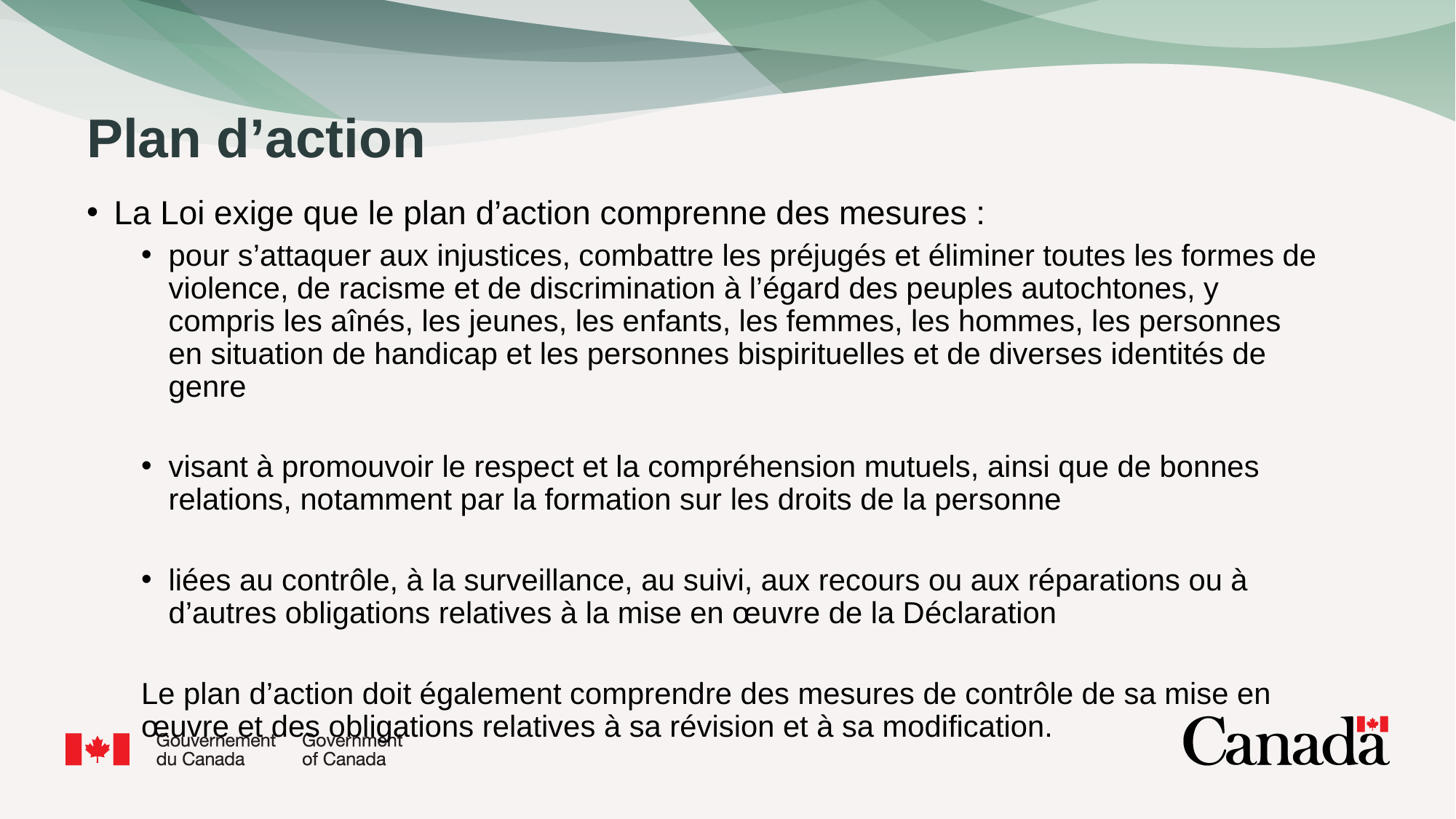

# Plan d’action
La Loi exige que le plan d’action comprenne des mesures :
pour s’attaquer aux injustices, combattre les préjugés et éliminer toutes les formes de violence, de racisme et de discrimination à l’égard des peuples autochtones, y compris les aînés, les jeunes, les enfants, les femmes, les hommes, les personnes en situation de handicap et les personnes bispirituelles et de diverses identités de genre

visant à promouvoir le respect et la compréhension mutuels, ainsi que de bonnes relations, notamment par la formation sur les droits de la personne

liées au contrôle, à la surveillance, au suivi, aux recours ou aux réparations ou à d’autres obligations relatives à la mise en œuvre de la Déclaration

Le plan d’action doit également comprendre des mesures de contrôle de sa mise en œuvre et des obligations relatives à sa révision et à sa modification.